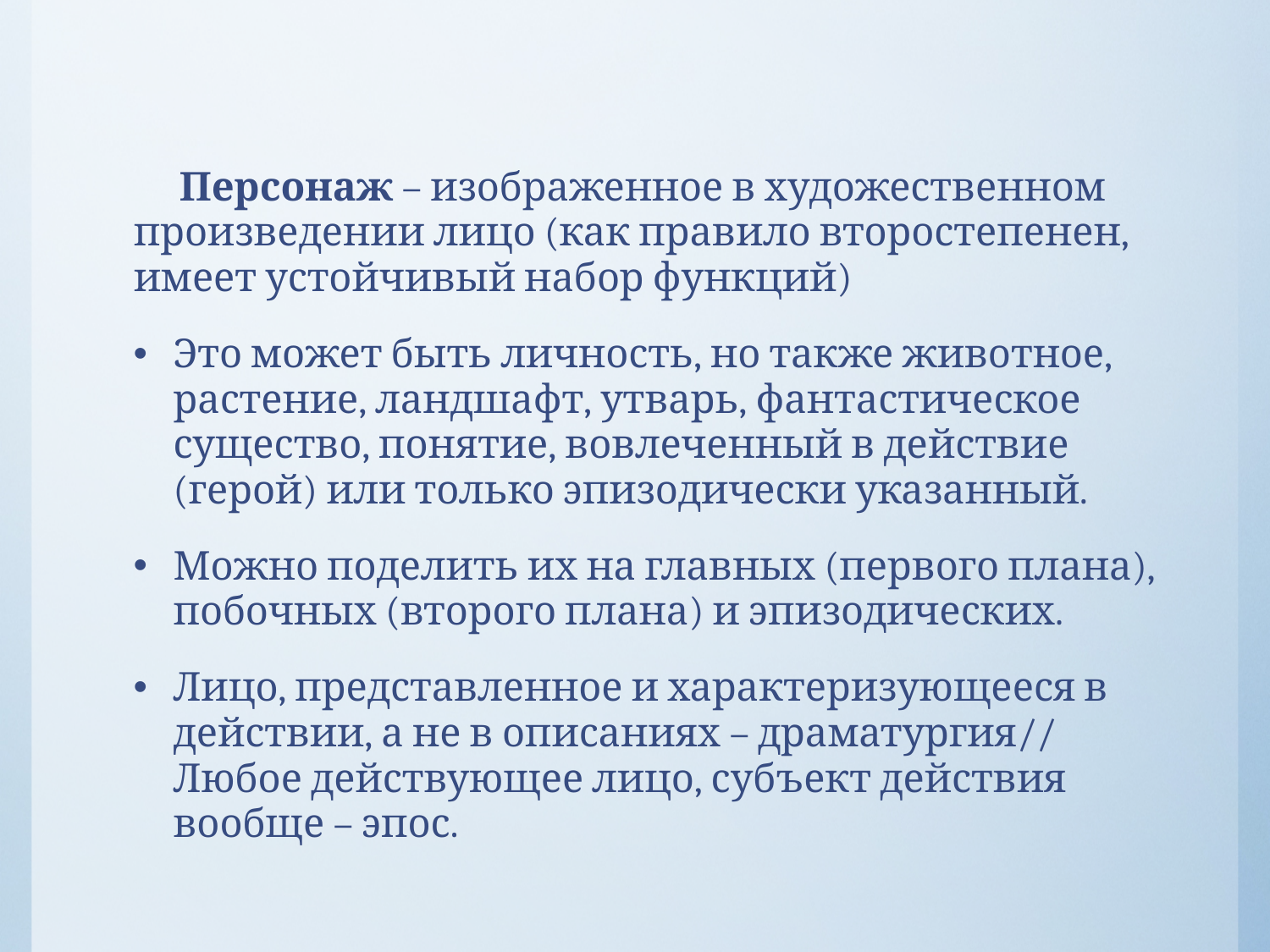

Персонаж – изображенное в художественном произведении лицо (как правило второстепенен, имеет устойчивый набор функций)
Это может быть личность, но также животное, растение, ландшафт, утварь, фантастическое существо, понятие, вовлеченный в действие (герой) или только эпизодически указанный.
Можно поделить их на главных (первого плана), побочных (второго плана) и эпизодических.
Лицо, представленное и характеризующееся в действии, а не в описаниях – драматургия// Любое действующее лицо, субъект действия вообще – эпос.